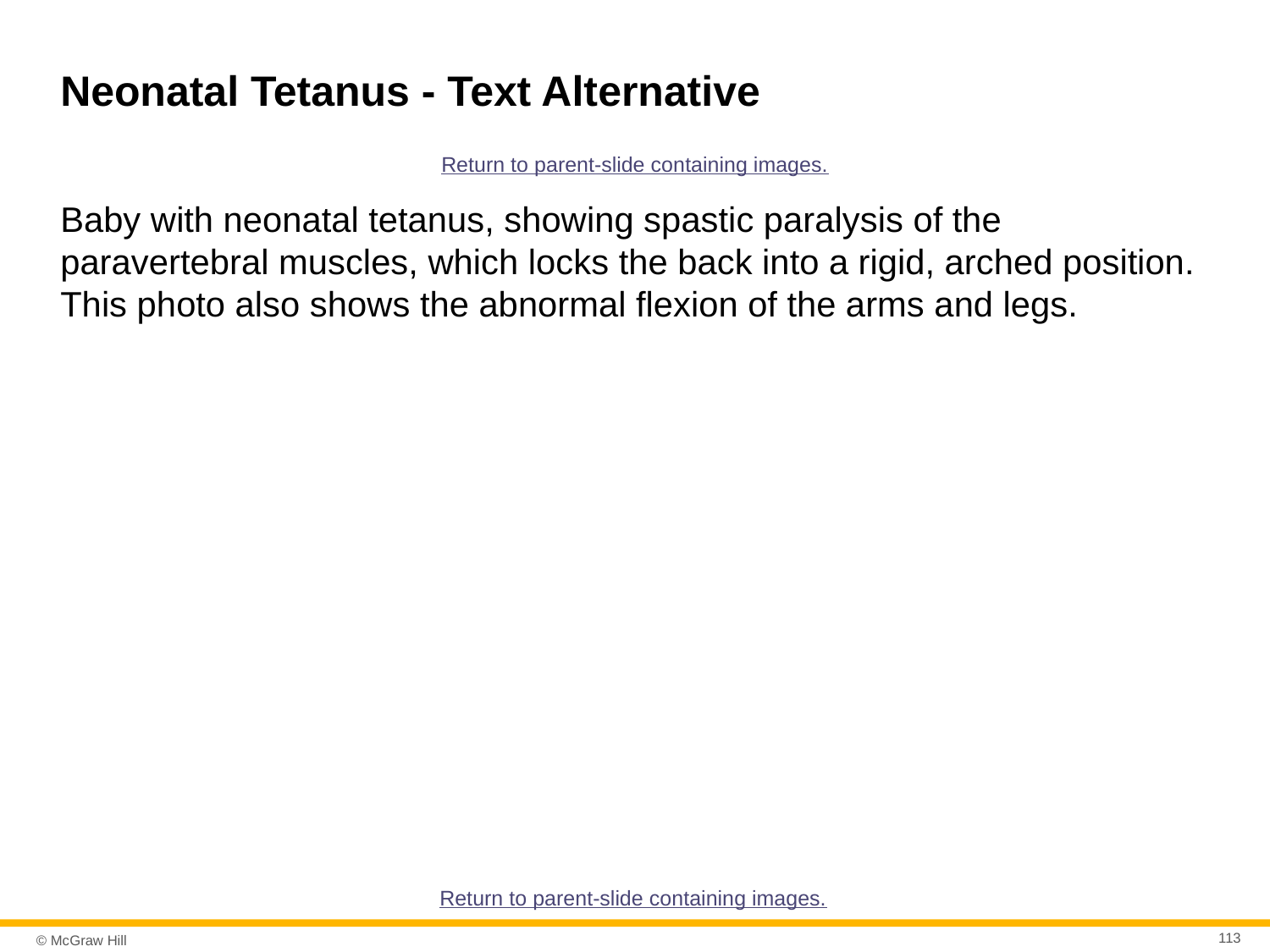

# Neonatal Tetanus - Text Alternative
Return to parent-slide containing images.
Baby with neonatal tetanus, showing spastic paralysis of the paravertebral muscles, which locks the back into a rigid, arched position. This photo also shows the abnormal flexion of the arms and legs.
Return to parent-slide containing images.